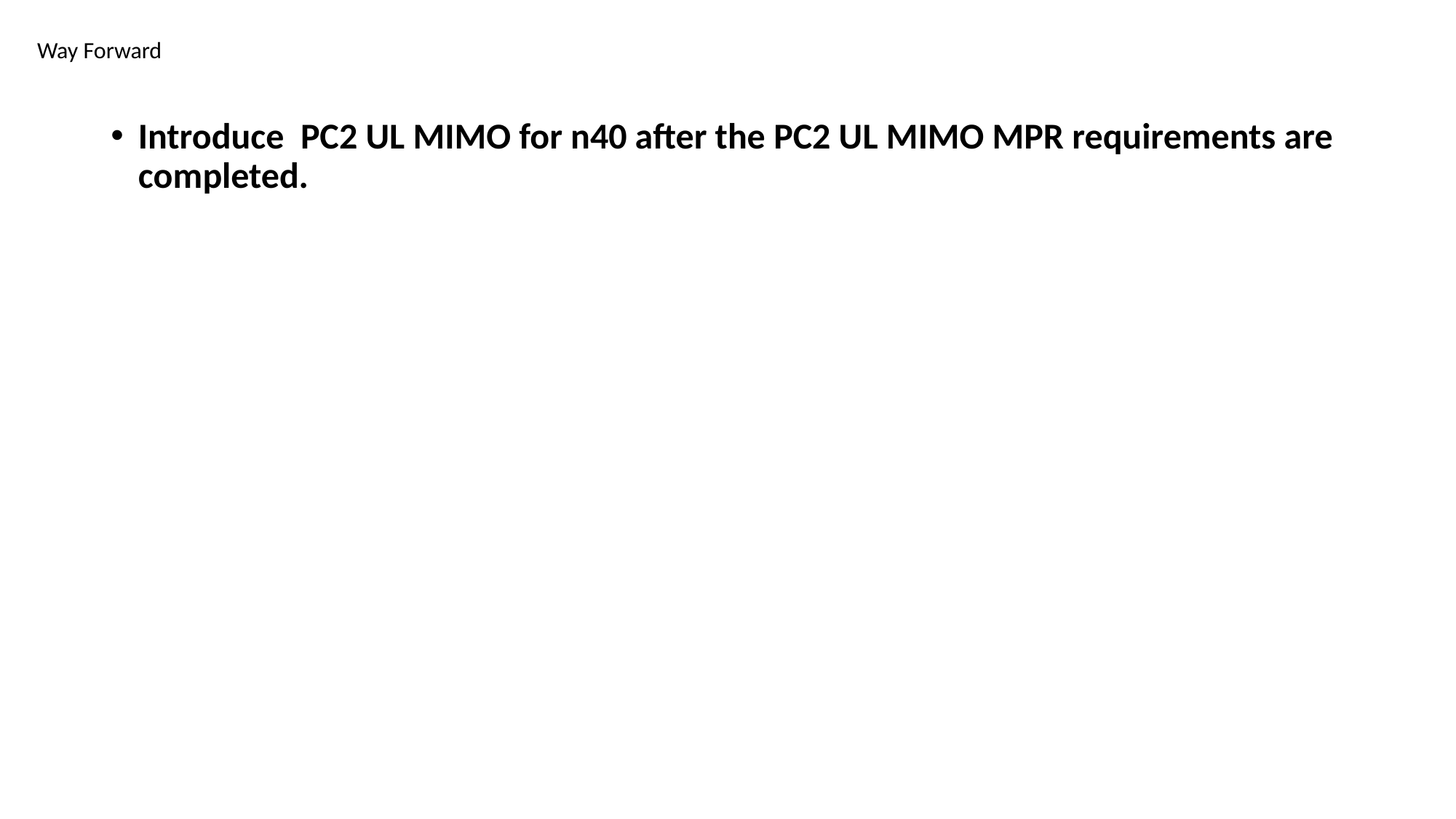

# Way Forward
Introduce  PC2 UL MIMO for n40 after the PC2 UL MIMO MPR requirements are completed.